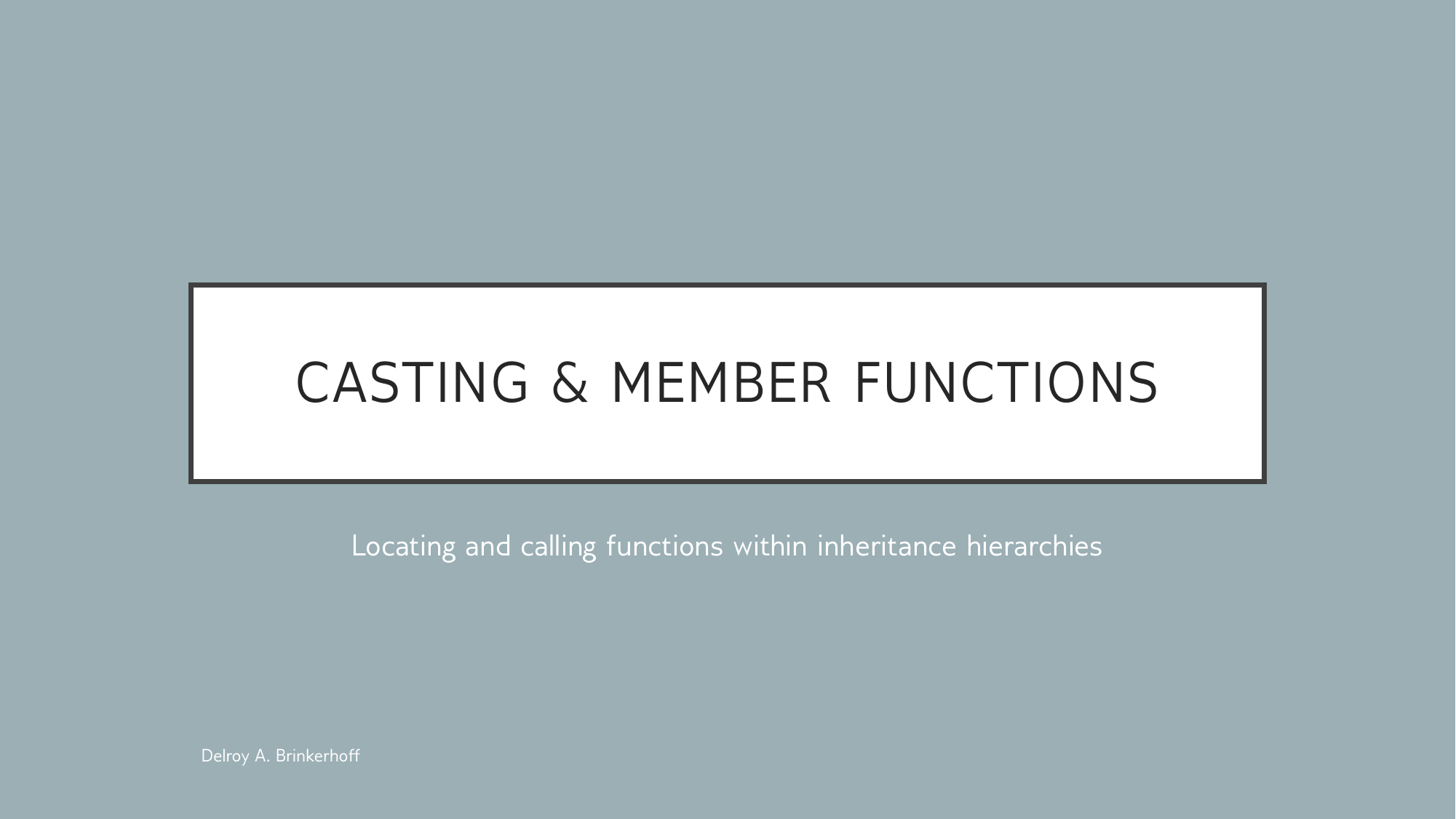

# Casting & Member Functions
Locating and calling functions within inheritance hierarchies
Delroy A. Brinkerhoff